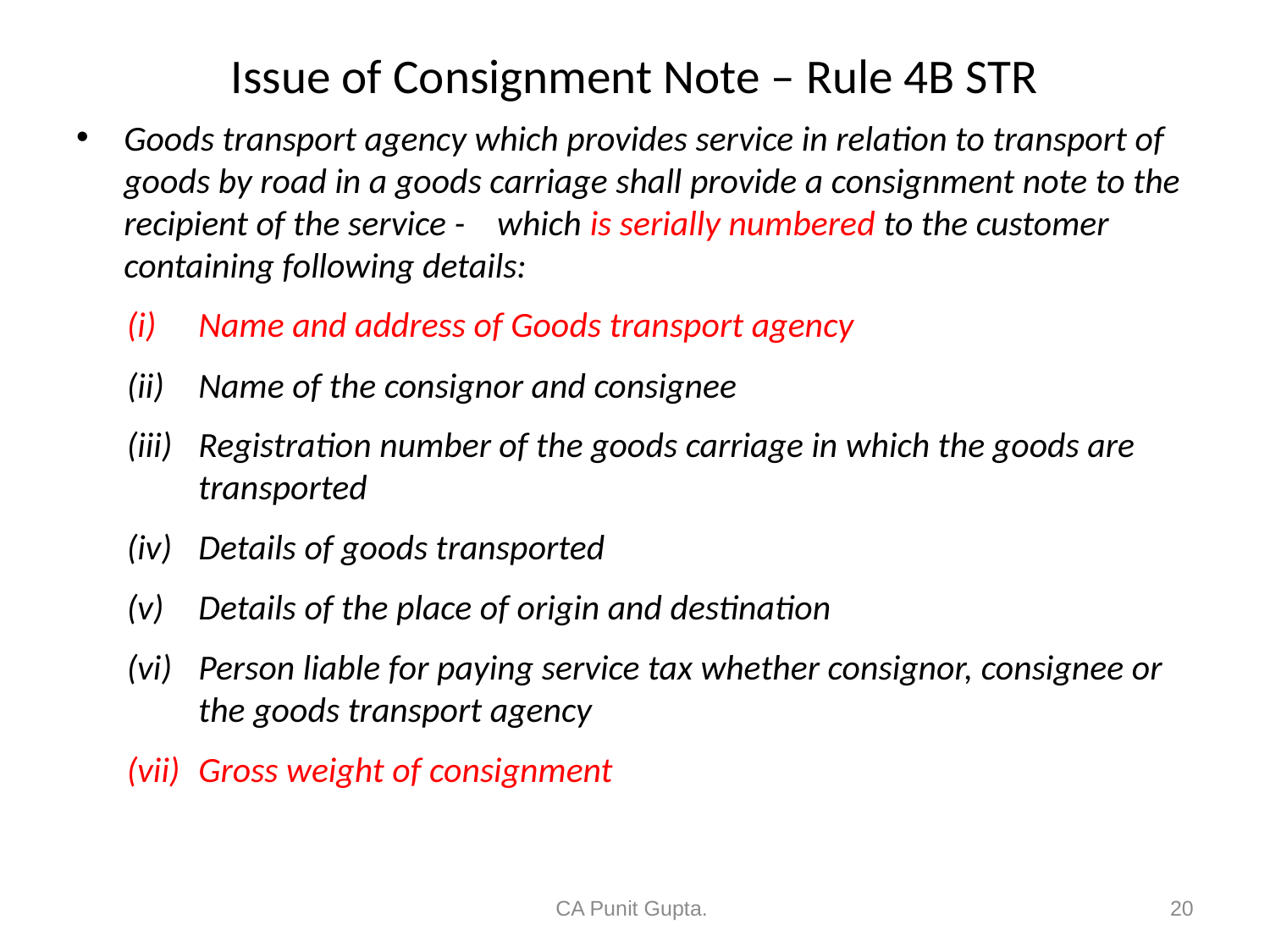

# Issue of Consignment Note – Rule 4B STR
Goods transport agency which provides service in relation to transport of goods by road in a goods carriage shall provide a consignment note to the recipient of the service -    which is serially numbered to the customer containing following details:
Name and address of Goods transport agency
Name of the consignor and consignee
Registration number of the goods carriage in which the goods are transported
Details of goods transported
Details of the place of origin and destination
Person liable for paying service tax whether consignor, consignee or the goods transport agency
Gross weight of consignment
CA Punit Gupta.
20